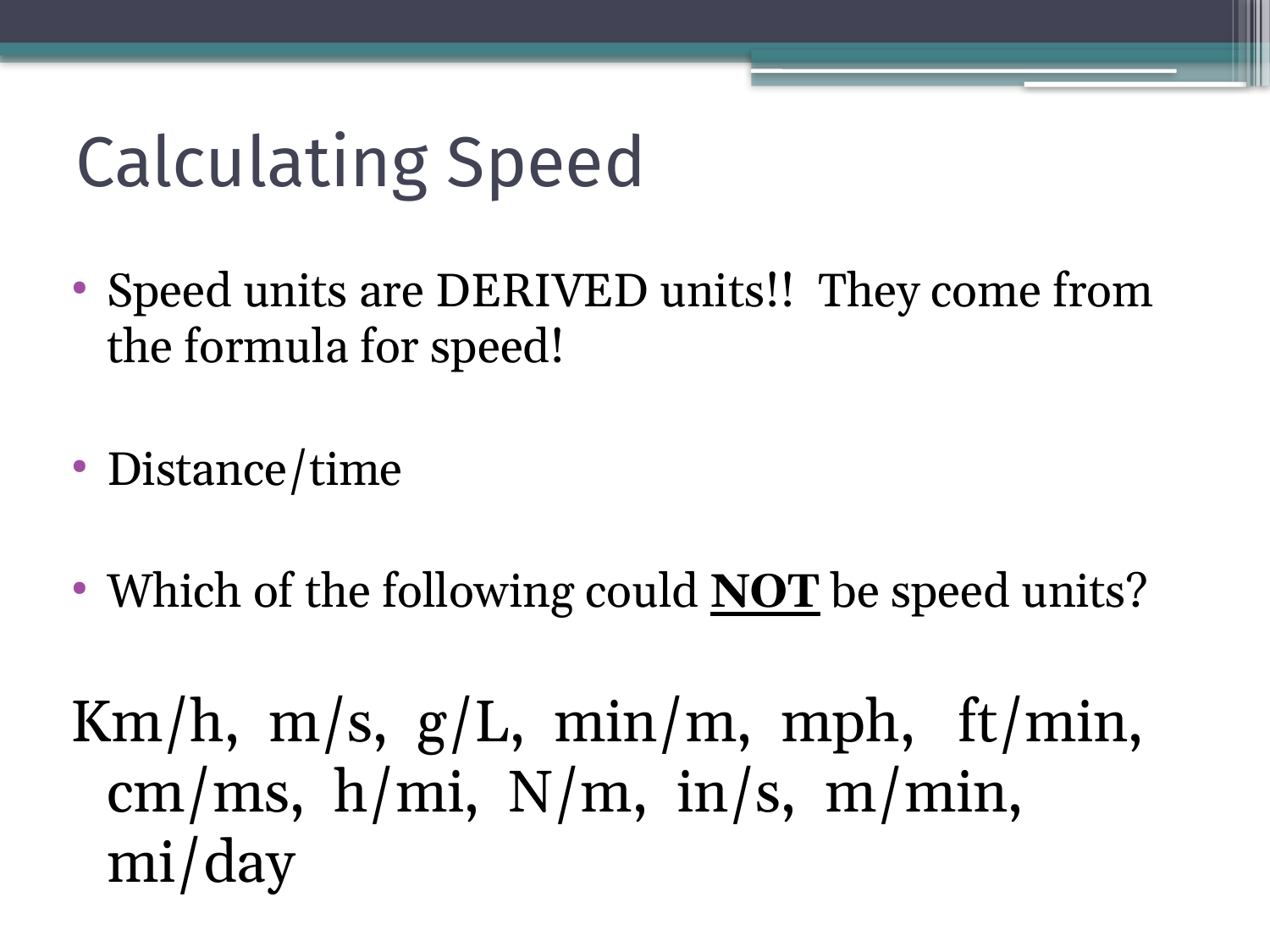

# Calculating Speed
Speed units are DERIVED units!!  They come from the formula for speed!

Distance/time

Which of the following could NOT be speed units?

Km/h,  m/s,  g/L,  min/m,  mph,   ft/min,   cm/ms,  h/mi,  N/m,  in/s,  m/min,  mi/day